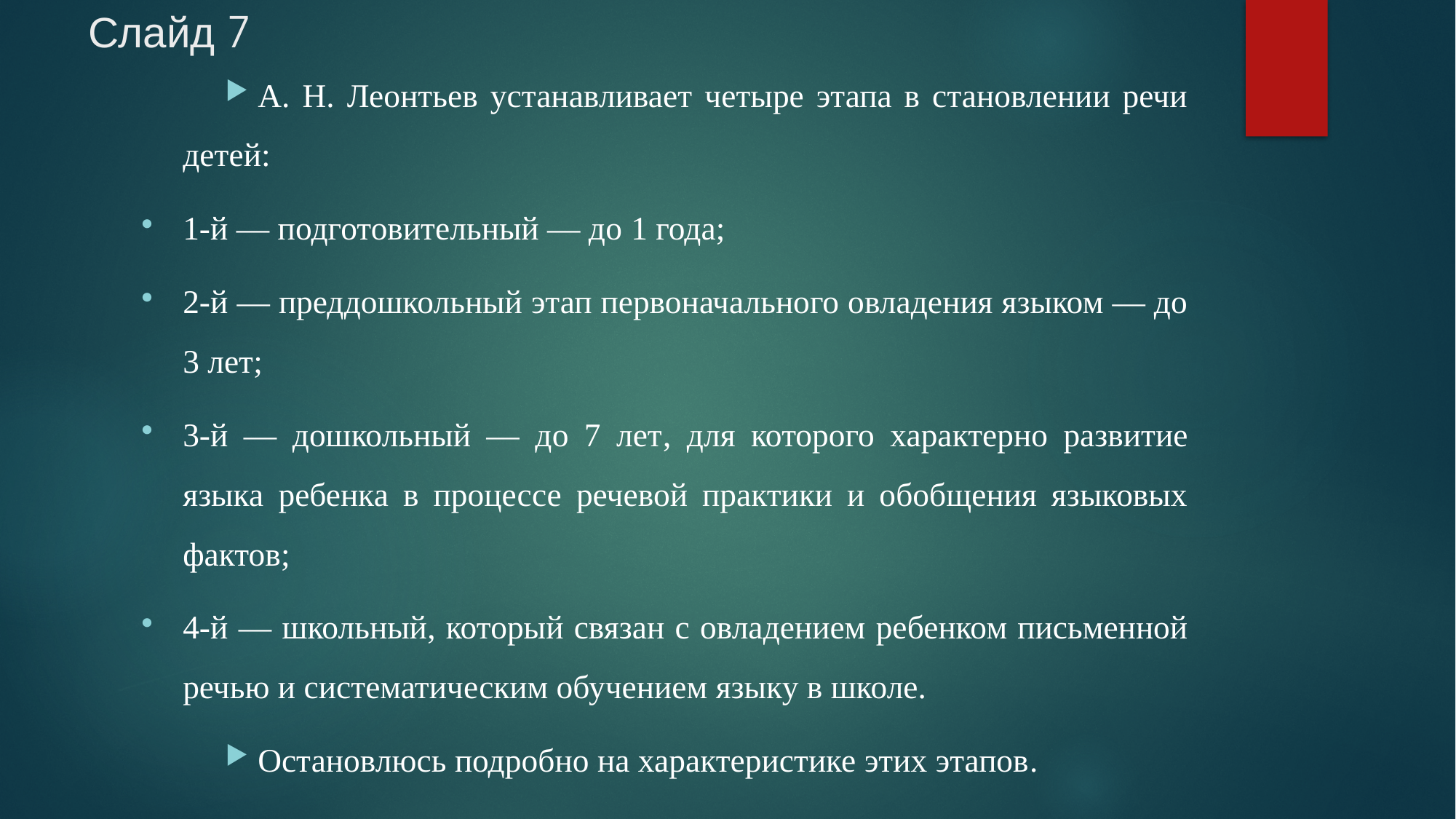

# Слайд 7
А. Н. Леонтьев устанавливает четыре этапа в становлении речи детей:
1-й — подготовительный — до 1 года;
2-й — преддошкольный этап первоначального овладения языком — до 3 лет;
3-й — дошкольный — до 7 лет, для которого характерно развитие языка ребенка в процессе речевой практики и обобщения языковых фактов;
4-й — школьный, который связан с овладением ребенком письменной речью и систематическим обучением языку в школе.
Остановлюсь подробно на характеристике этих этапов.